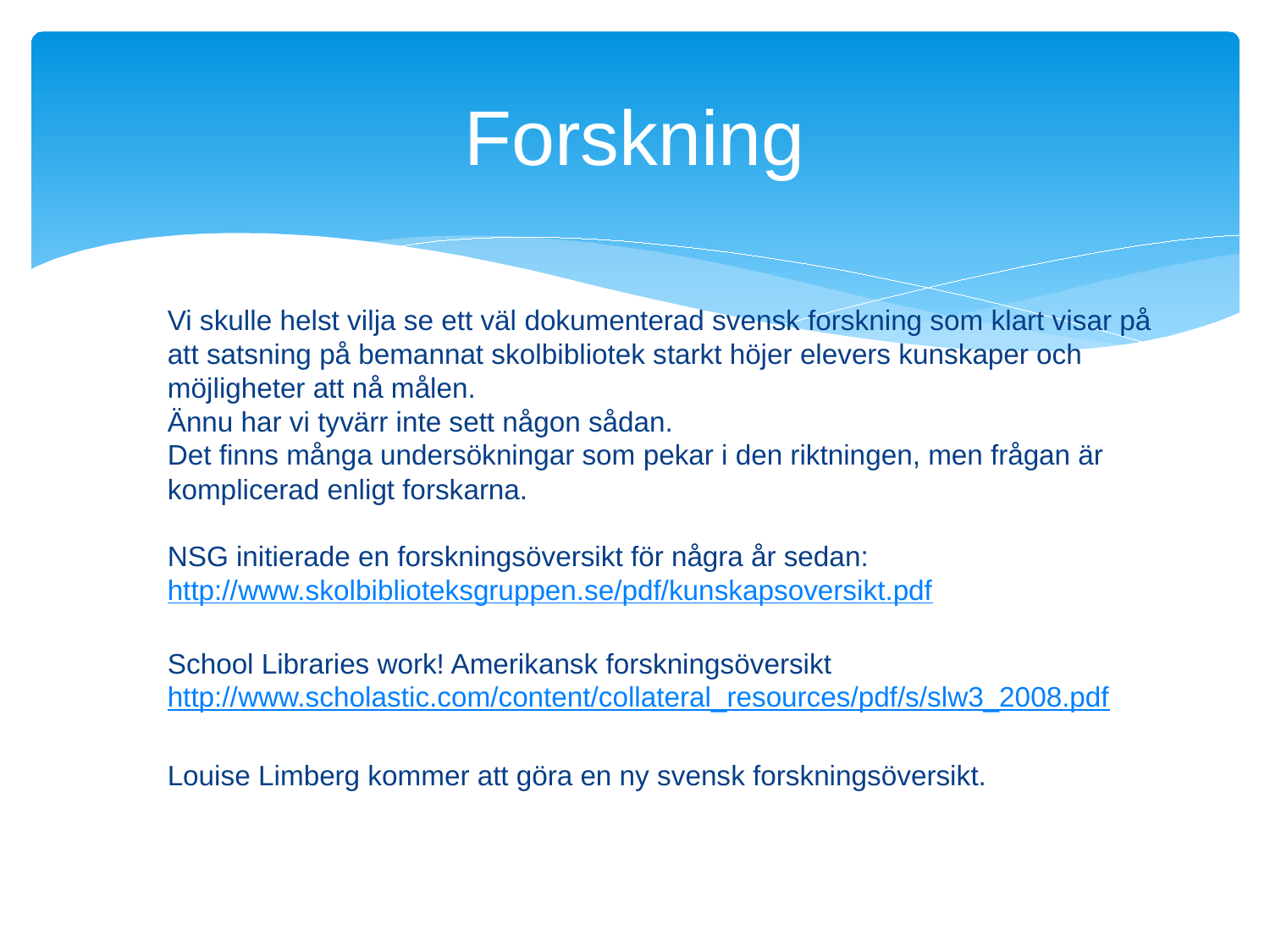

# Forskning
Vi skulle helst vilja se ett väl dokumenterad svensk forskning som klart visar på att satsning på bemannat skolbibliotek starkt höjer elevers kunskaper och möjligheter att nå målen.
Ännu har vi tyvärr inte sett någon sådan.
Det finns många undersökningar som pekar i den riktningen, men frågan är komplicerad enligt forskarna.
NSG initierade en forskningsöversikt för några år sedan:
http://www.skolbiblioteksgruppen.se/pdf/kunskapsoversikt.pdf
School Libraries work! Amerikansk forskningsöversikt
http://www.scholastic.com/content/collateral_resources/pdf/s/slw3_2008.pdf

Louise Limberg kommer att göra en ny svensk forskningsöversikt.